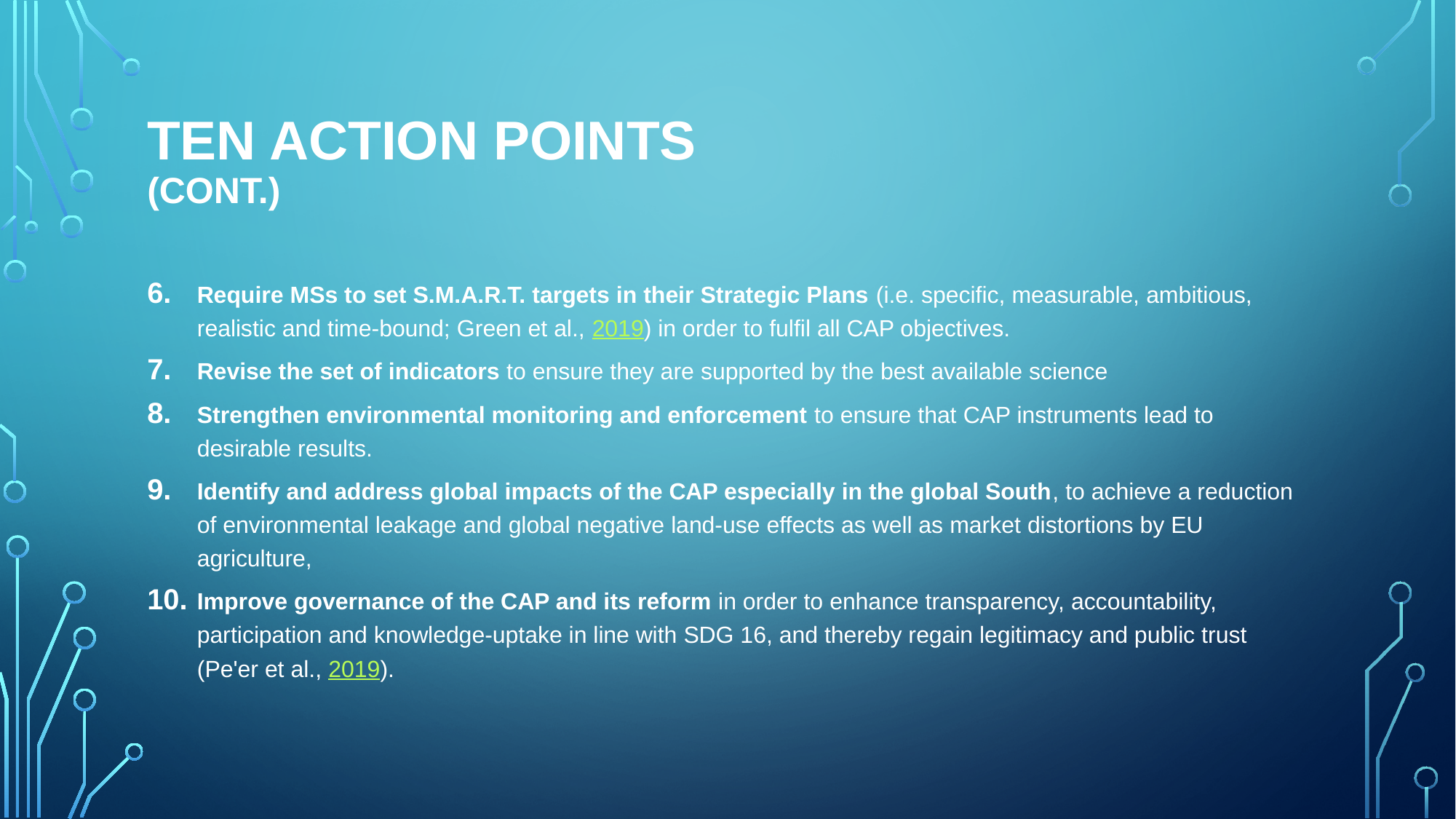

# TEN ACTION POINTS (cont.)
Require MSs to set S.M.A.R.T. targets in their Strategic Plans (i.e. specific, measurable, ambitious, realistic and time-bound; Green et al., 2019) in order to fulfil all CAP objectives.
Revise the set of indicators to ensure they are supported by the best available science
Strengthen environmental monitoring and enforcement to ensure that CAP instruments lead to desirable results.
Identify and address global impacts of the CAP especially in the global South, to achieve a reduction of environmental leakage and global negative land-use effects as well as market distortions by EU agriculture,
Improve governance of the CAP and its reform in order to enhance transparency, accountability, participation and knowledge-uptake in line with SDG 16, and thereby regain legitimacy and public trust (Pe'er et al., 2019).